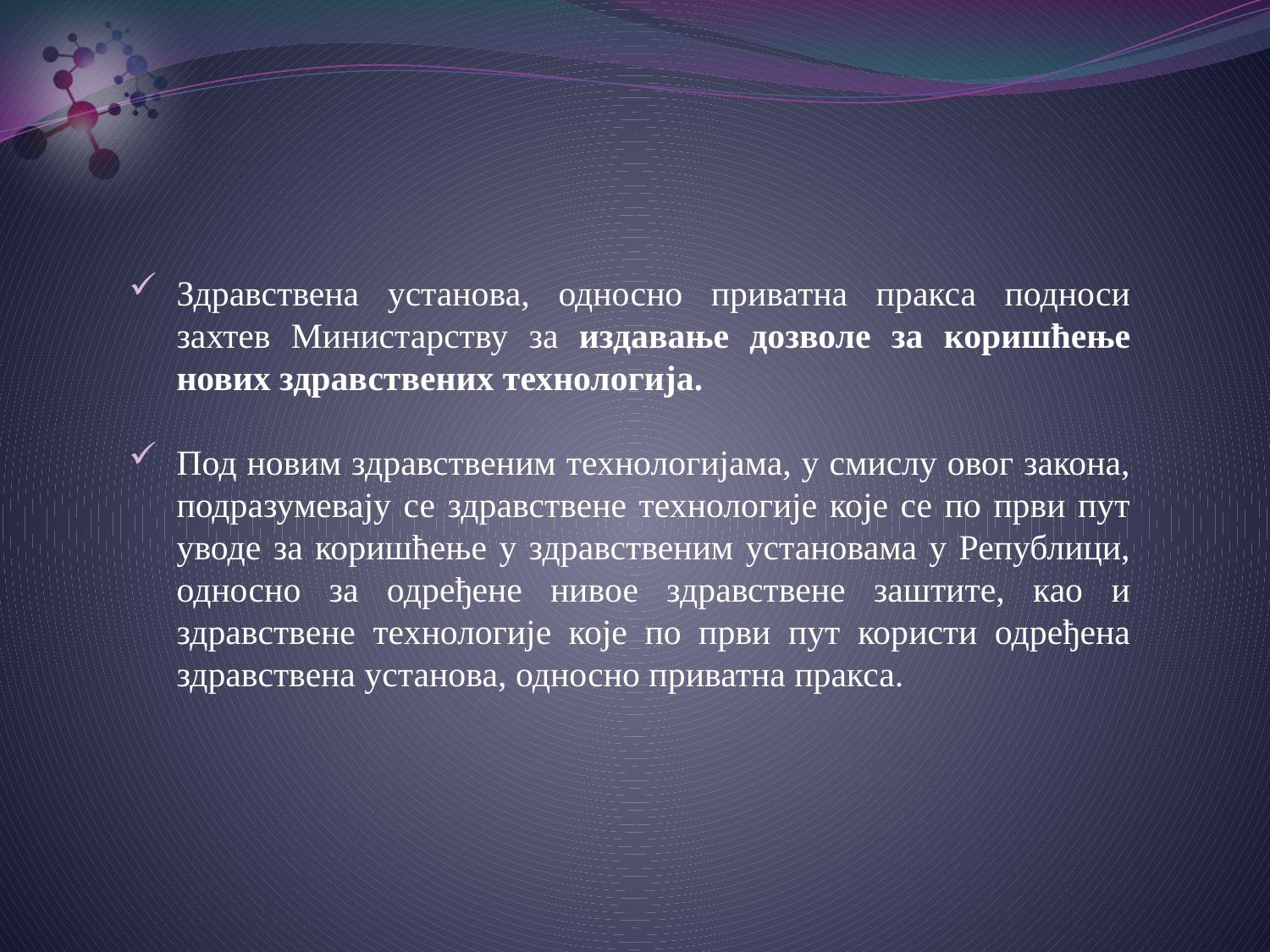

Здравствена установа, односно приватна пракса подноси захтев Министарству за издавање дозволе за коришћење нових здравствених технологија.

Под новим здравственим технологијама, у смислу овог закона, подразумевају се здравствене технологије које се по први пут уводе за коришћење у здравственим установама у Републици, односно за одређене нивое здравствене заштите, као и здравствене технологије које по први пут користи одређена здравствена установа, односно приватна пракса.